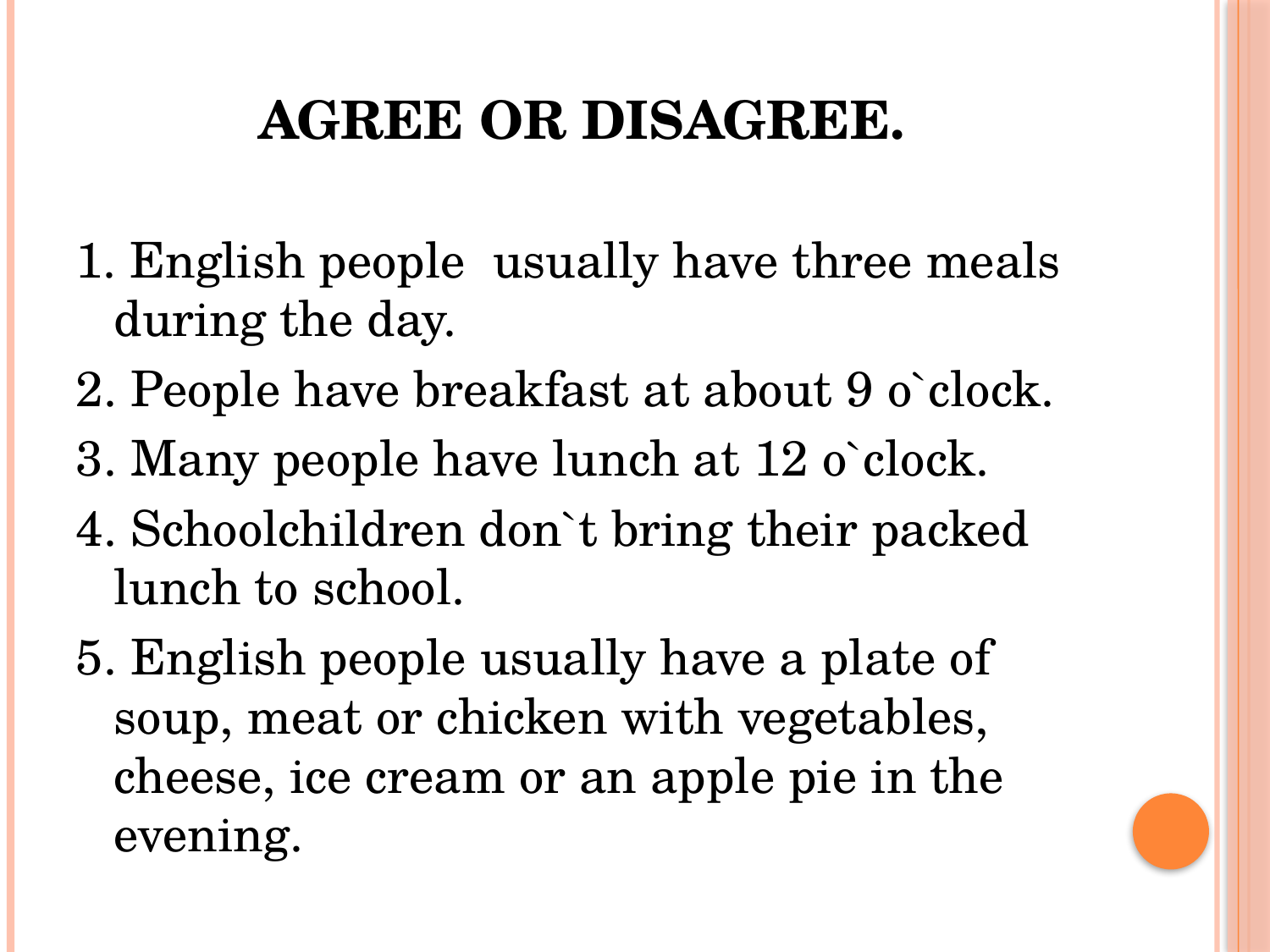

# Agree or disagree.
1. English people  usually have three meals during the day.
2. People have breakfast at about 9 o`clock.
3. Many people have lunch at 12 o`clock.
4. Schoolchildren don`t bring their packed lunch to school.
5. English people usually have a plate of soup, meat or chicken with vegetables, cheese, ice cream or an apple pie in the evening.